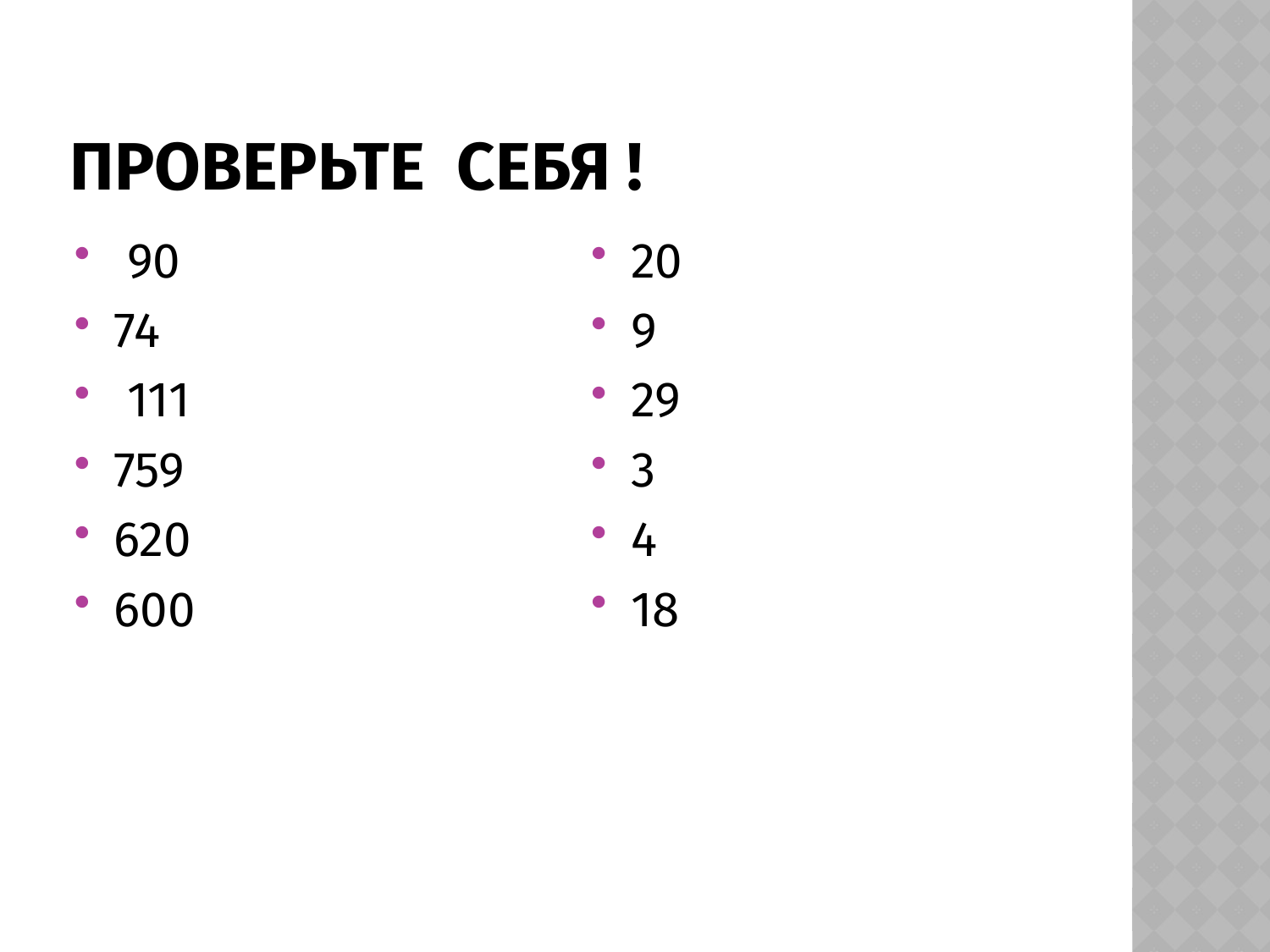

# Проверьте  себя !
 90
74
 111
759
620
600

20
9
29
3
4
18